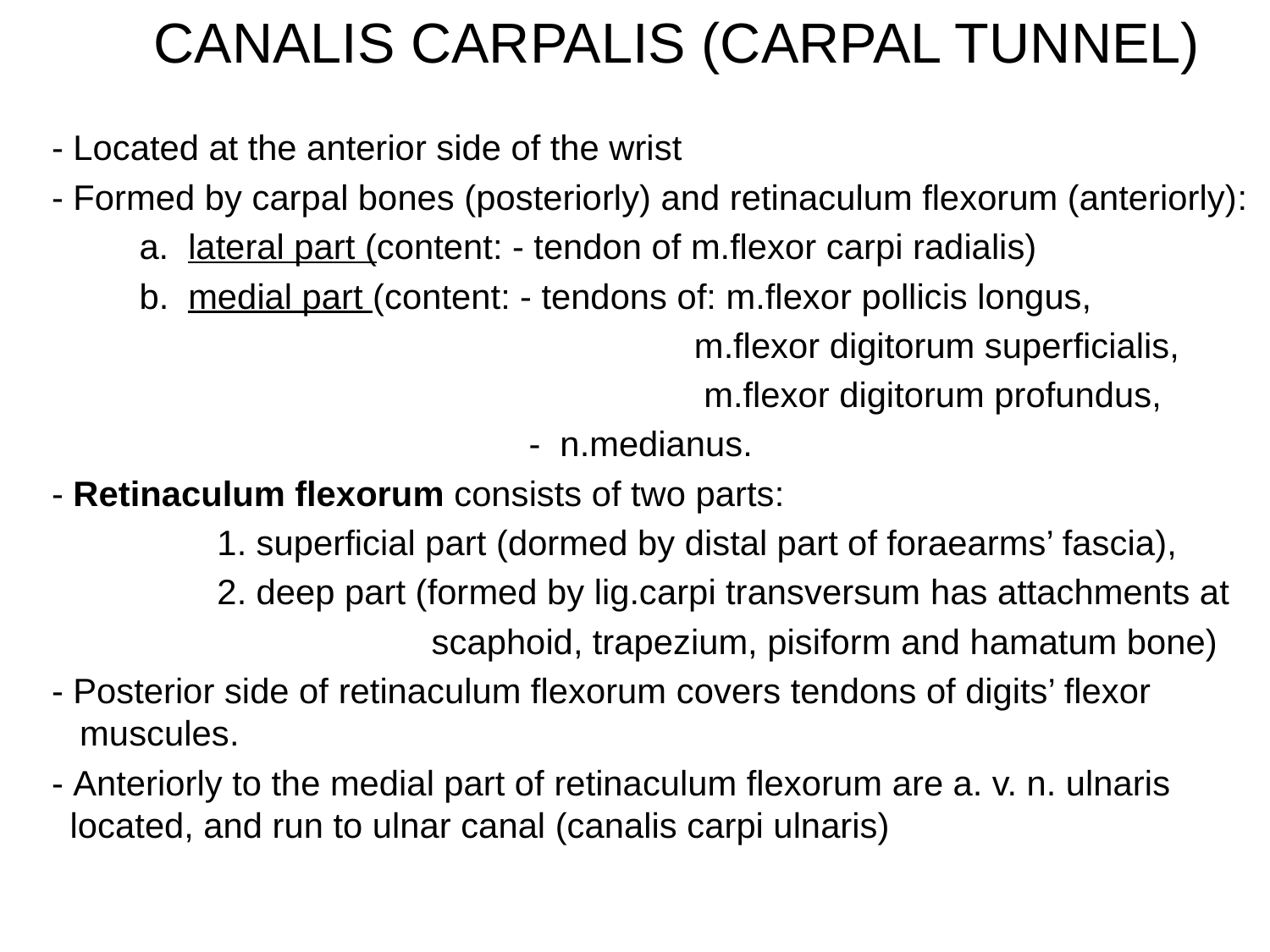

CANALIS CARPALIS (CARPAL TUNNEL)

    - Located at the anterior side of the wrist
    - Formed by carpal bones (posteriorly) and retinaculum flexorum (anteriorly):
             а.  lateral part (content: - tendon of m.flexor carpi radialis)
             b.  medial part (content: - tendons of: m.flexor pollicis longus,
                                                                      m.flexor digitorum superficialis,
                                                                       m.flexor digitorum profundus,
                                                     -  n.medianus.
    - Retinaculum flexorum consists of two parts:
                     1. superficial part (dormed by distal part of foraearms’ fascia),
                     2. deep part (formed by lig.carpi transversum has attachments at
                                           scaphoid, trapezium, pisiform and hamatum bone)
    - Posterior side of retinaculum flexorum covers tendons of digits’ flexor
  muscules.
    - Anteriorly to the medial part of retinaculum flexorum are a. v. n. ulnaris
 located, and run to ulnar canal (canalis carpi ulnaris)